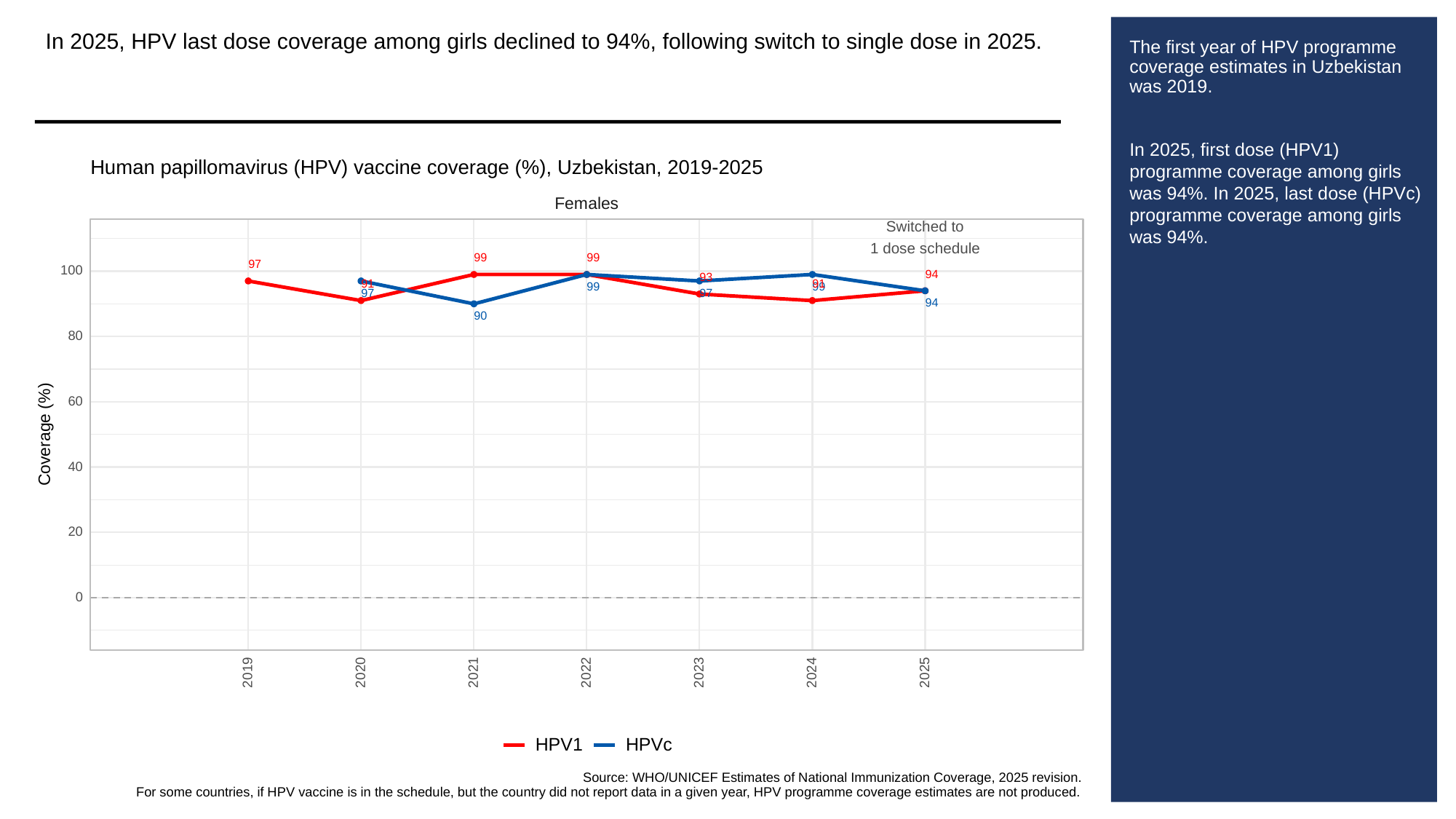

In 2025, HPV last dose coverage among girls declined to 94%, following switch to single dose in 2025.
# The first year of HPV programme coverage estimates in Uzbekistan was 2019.

In 2025, first dose (HPV1) programme coverage among girls was 94%. In 2025, last dose (HPVc) programme coverage among girls was 94%.

Human papillomavirus (HPV) vaccine coverage (%), Uzbekistan, 2019-2025
Females

Switched to

1 dose schedule
99
99
97
100
94

93

91
91
99
99

97
97

94

90
80

60

Coverage (%)

40

20

0

2023
2019
2020
2021
2022
2024
2025
HPVc
HPV1

Source: WHO/UNICEF Estimates of National Immunization Coverage, 2025 revision.
For some countries, if HPV vaccine is in the schedule, but the country did not report data in a given year, HPV programme coverage estimates are not produced.